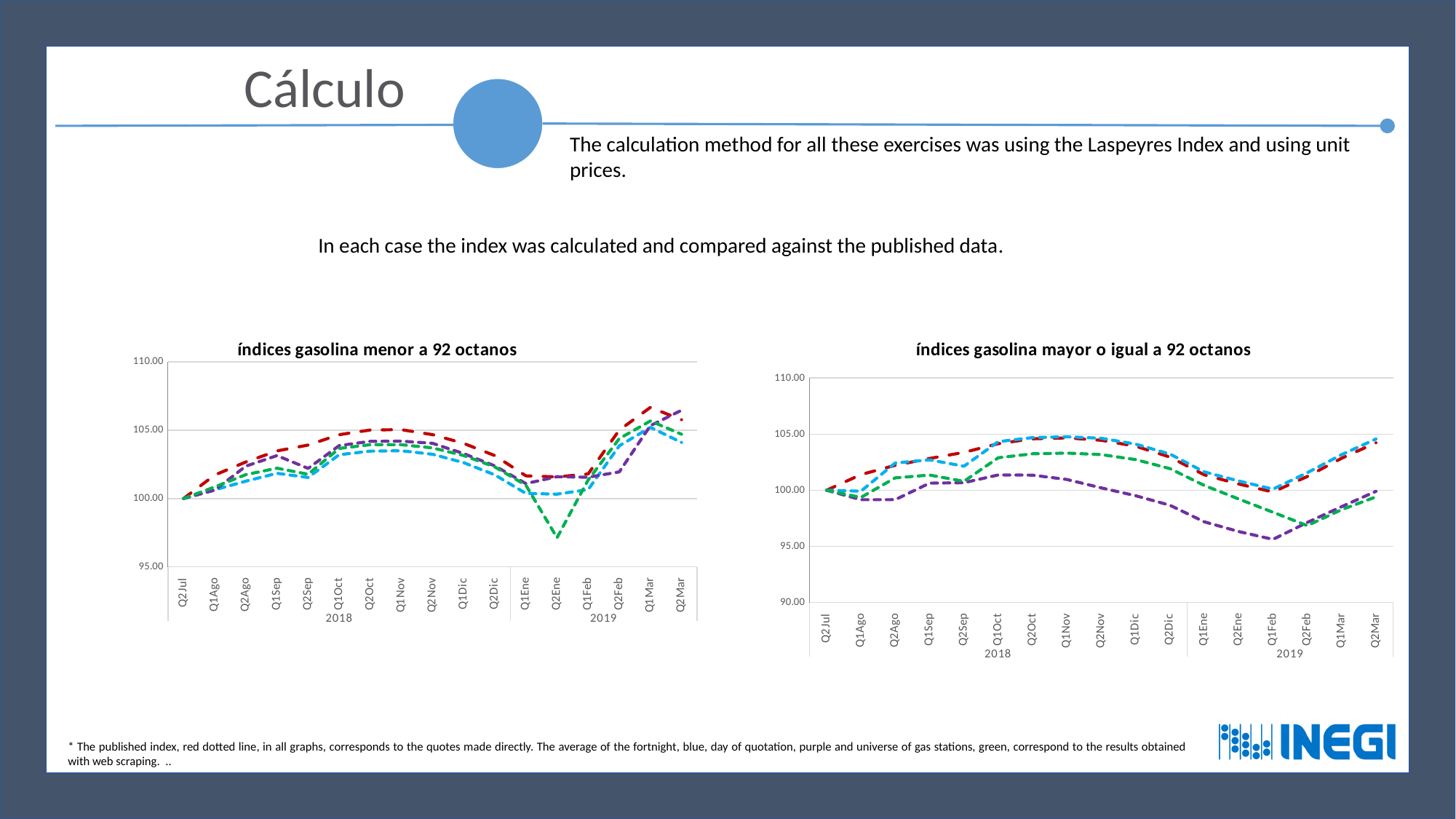

Cálculo

The calculation method for all these exercises was using the Laspeyres Index and using unit prices.
In each case the index was calculated and compared against the published data.

### Chart: índices gasolina menor a 92 octanos

| Category | Publicado | Promedio de la qna | Día de cotización | Universo de gasolineras |
|---|---|---|---|---|
| Q2Jul | 100.0 | 100.00000000000003 | 100.0 | 99.99999999999957 |
| Q1Ago | 101.71827210631882 | 100.6318912443126 | 100.61417926048931 | 100.8476974205925 |
| Q2Ago | 102.67088692352083 | 101.269292018724 | 102.36460988868852 | 101.74420664793433 |
| Q1Sep | 103.4801951969493 | 101.8434813859329 | 103.13644458308829 | 102.21802044236269 |
| Q2Sep | 103.90636569553284 | 101.53697587323836 | 102.1999733266394 | 101.77269897874831 |
| Q1Oct | 104.66565274013634 | 103.20150490078136 | 103.86723149021576 | 103.65973159937866 |
| Q2Oct | 105.00965236200827 | 103.46441079808794 | 104.18017802648637 | 103.93590148231728 |
| Q1Nov | 105.0330419944356 | 103.48978582596054 | 104.19245194464354 | 103.93379969909238 |
| Q2Nov | 104.66980240520552 | 103.23651214318639 | 104.03595547128252 | 103.70104760723011 |
| Q1Dic | 104.02948812353785 | 102.62184057597977 | 103.28363670982957 | 103.14240157720116 |
| Q2Dic | 103.1375766591479 | 101.72922090823022 | 102.38729512613445 | 102.30751110261303 |
| Q1Ene | 101.6567984553751 | 100.37126039959783 | 101.09341788355111 | 100.97078485614546 |
| Q2Ene | 101.58035099244579 | 100.32052827999652 | 101.59392198093136 | 97.13271942667372 |
| Q1Feb | 101.79703923802941 | 100.65166469411446 | 101.55499323299415 | 101.35177666033984 |
| Q2Feb | 105.00073045441187 | 103.85288358227724 | 101.94580134785578 | 104.38200281837484 |
| Q1Mar | 106.6597122464901 | 105.19885781185141 | 105.3279693907818 | 105.66721813667941 |
| Q2Mar | 105.75772400965025 | 104.09926176958791 | 106.44883095346886 | 104.69731065480985 |

### Chart: índices gasolina mayor o igual a 92 octanos

| Category | Publicado | Promedio de la qna | Día de cotización | Universo de gasolineras |
|---|---|---|---|---|
| Q2Jul | 100.0 | 100.00000000000013 | 100.00000000000004 | 100.00000000000166 |
| Q1Ago | 101.39449945467037 | 99.91394102506929 | 99.15466064103883 | 99.35559582260066 |
| Q2Ago | 102.22022075113004 | 102.42762471693355 | 99.15586977682887 | 101.102860610337 |
| Q1Sep | 102.82814285299227 | 102.70759917398613 | 100.63003394680669 | 101.35115862418462 |
| Q2Sep | 103.37323679009005 | 102.13489531533803 | 100.67066814700692 | 100.79817257330284 |
| Q1Oct | 104.14730608433304 | 104.32824726061631 | 101.3640962200206 | 102.89549510566715 |
| Q2Oct | 104.58485485039482 | 104.69032431717955 | 101.3425049943284 | 103.24836083144183 |
| Q1Nov | 104.66356658417227 | 104.76454434345493 | 100.95754224777266 | 103.30722668630742 |
| Q2Nov | 104.44962751384854 | 104.62817490811896 | 100.2121977920052 | 103.17584370417865 |
| Q1Dic | 103.9256709591461 | 104.10740798505071 | 99.5128699458856 | 102.72962105201213 |
| Q2Dic | 102.95728219447156 | 103.22455688271931 | 98.65982659976433 | 101.925399445761 |
| Q1Ene | 101.36937046998392 | 101.63588524120782 | 97.18418663409211 | 100.42923023254492 |
| Q2Ene | 100.55544269609615 | 100.82732079372656 | 96.32184737511237 | 99.21857276042685 |
| Q1Feb | 99.84490055613546 | 100.0994347624708 | 95.62123403405782 | 98.03510670080215 |
| Q2Feb | 101.2270163105391 | 101.56243246983786 | 97.12902696062223 | 96.84528970268718 |
| Q1Mar | 102.84782552762128 | 103.17162261960189 | 98.53189141667174 | 98.26819174926663 |
| Q2Mar | 104.22576894413888 | 104.56365488494568 | 99.90542529287939 | 99.40419096221189 |
* The published index, red dotted line, in all graphs, corresponds to the quotes made directly. The average of the fortnight, blue, day of quotation, purple and universe of gas stations, green, correspond to the results obtained with web scraping.  ..
16